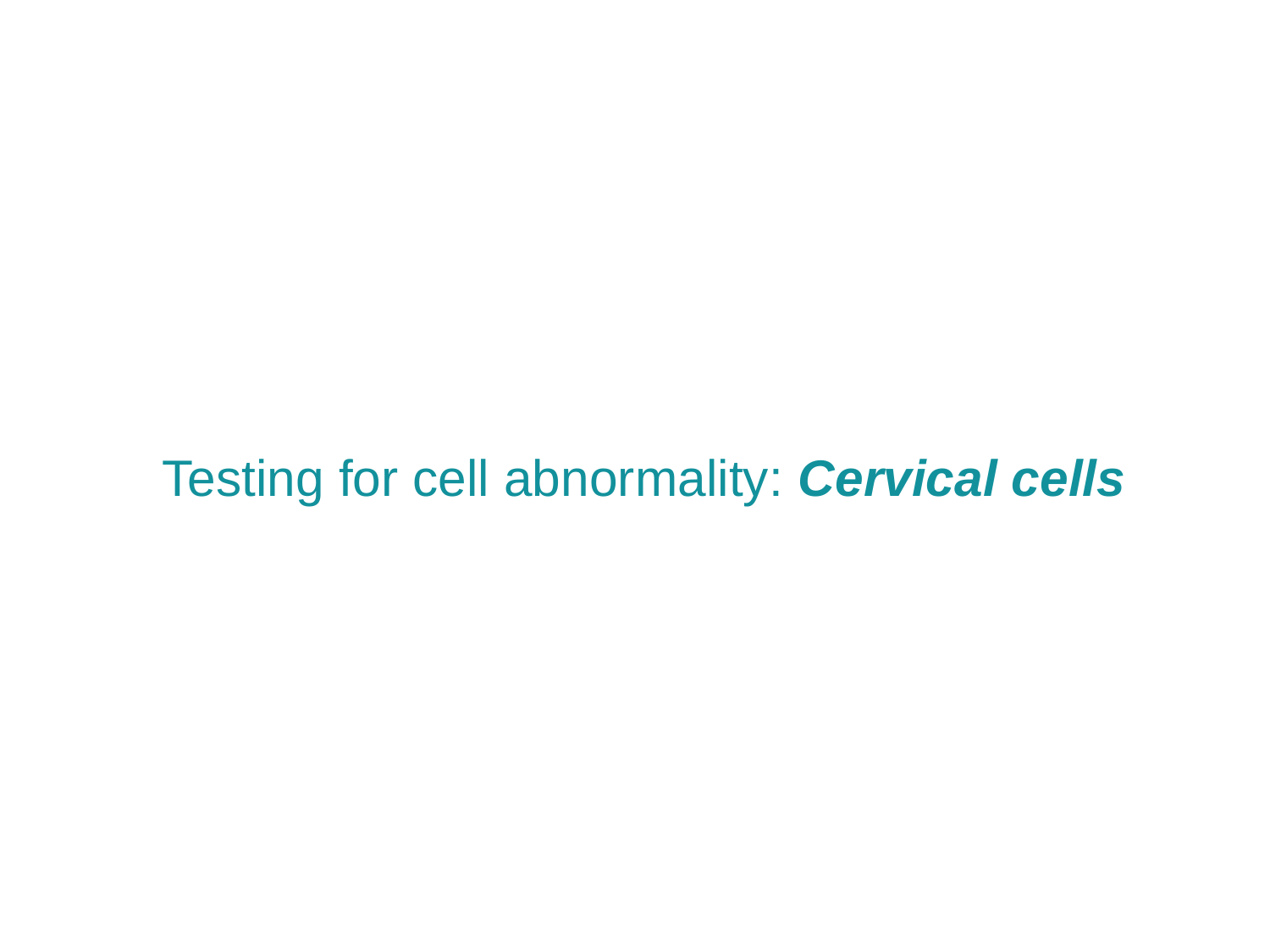

# Testing for cell abnormality: Cervical cells